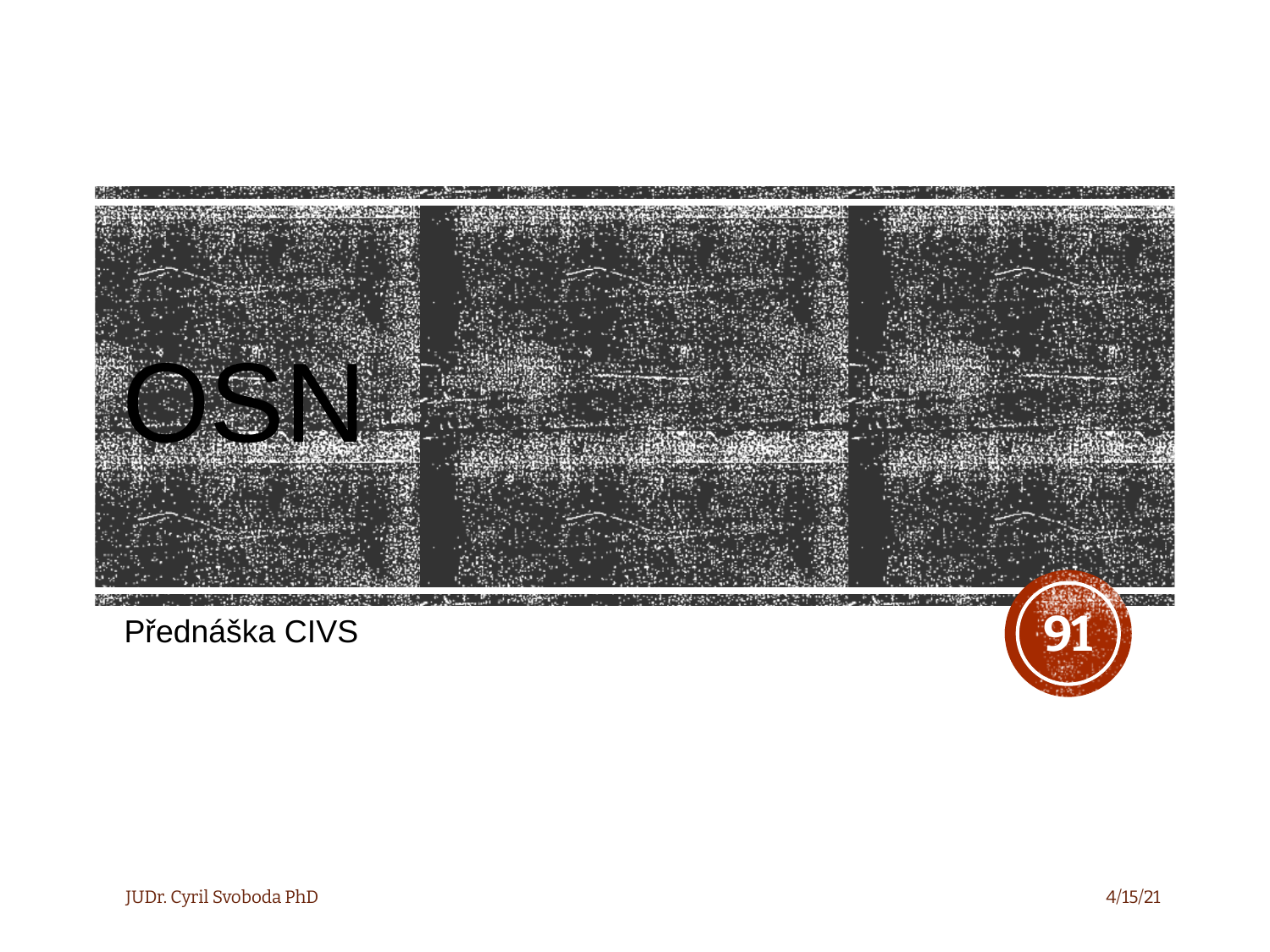

# OSN
91
Přednáška CIVS
JUDr. Cyril Svoboda PhD
4/15/21